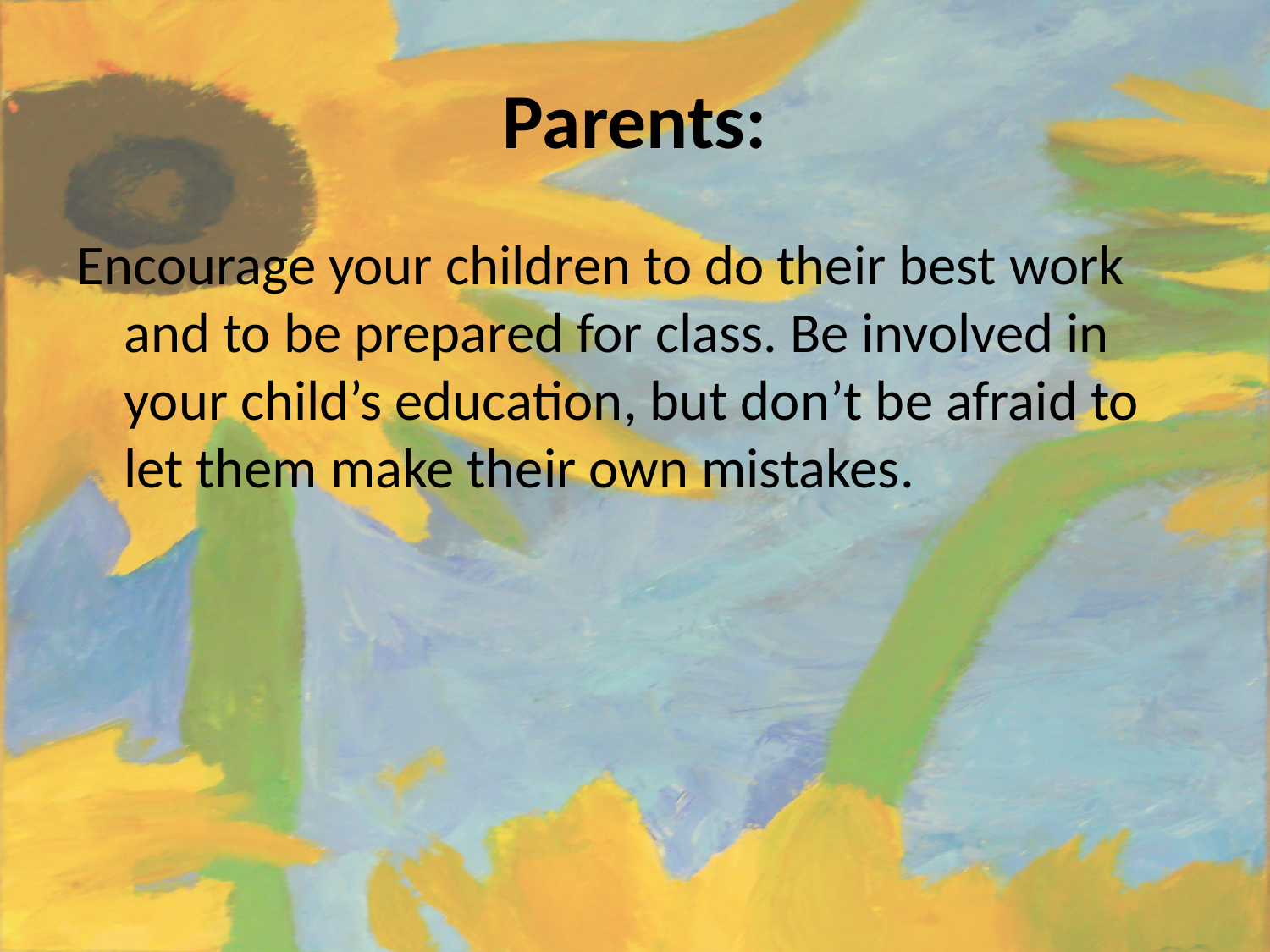

# Parents:
Encourage your children to do their best work and to be prepared for class. Be involved in your child’s education, but don’t be afraid to let them make their own mistakes.